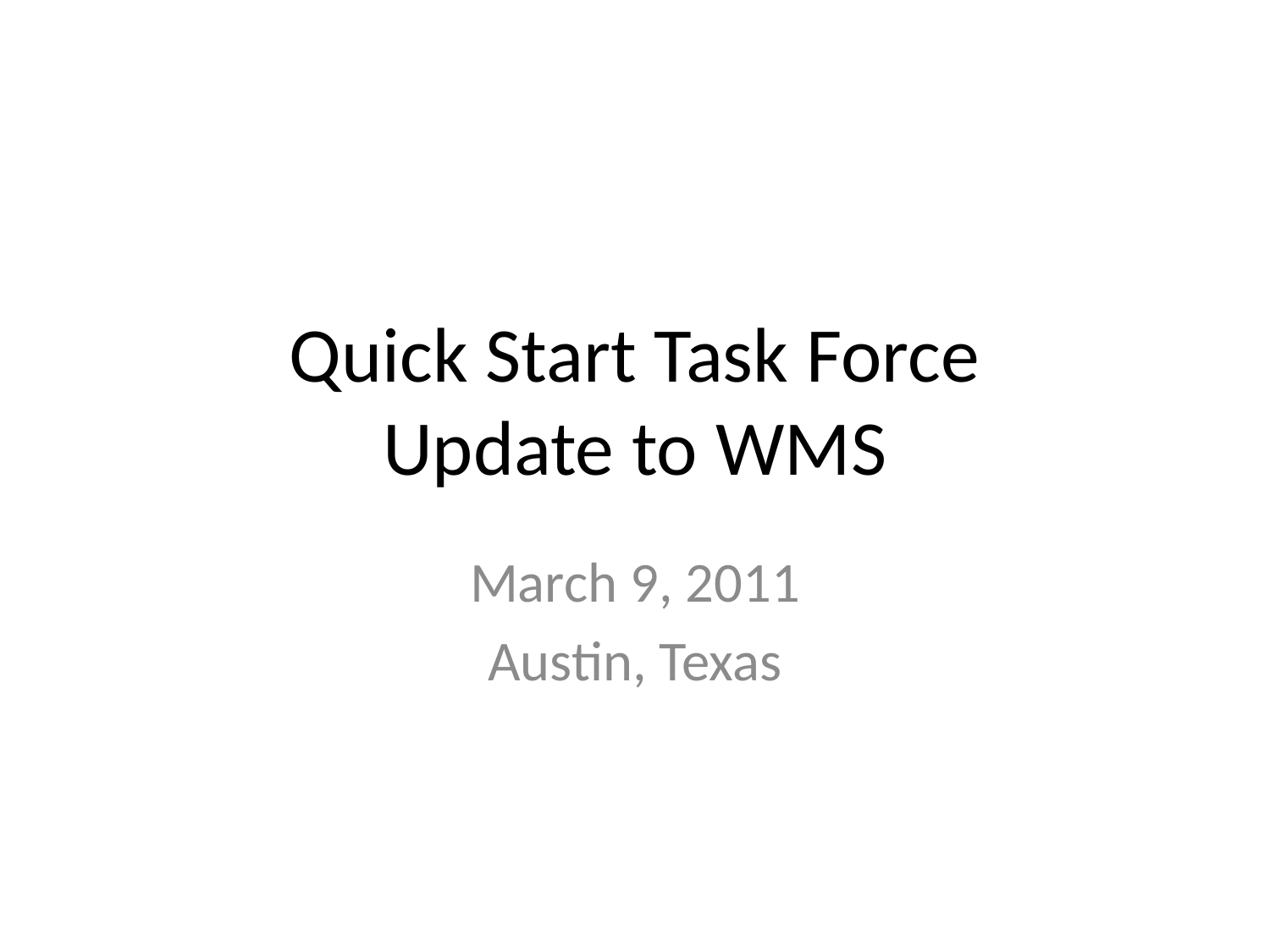

# Quick Start Task Force Update to WMS
March 9, 2011
Austin, Texas